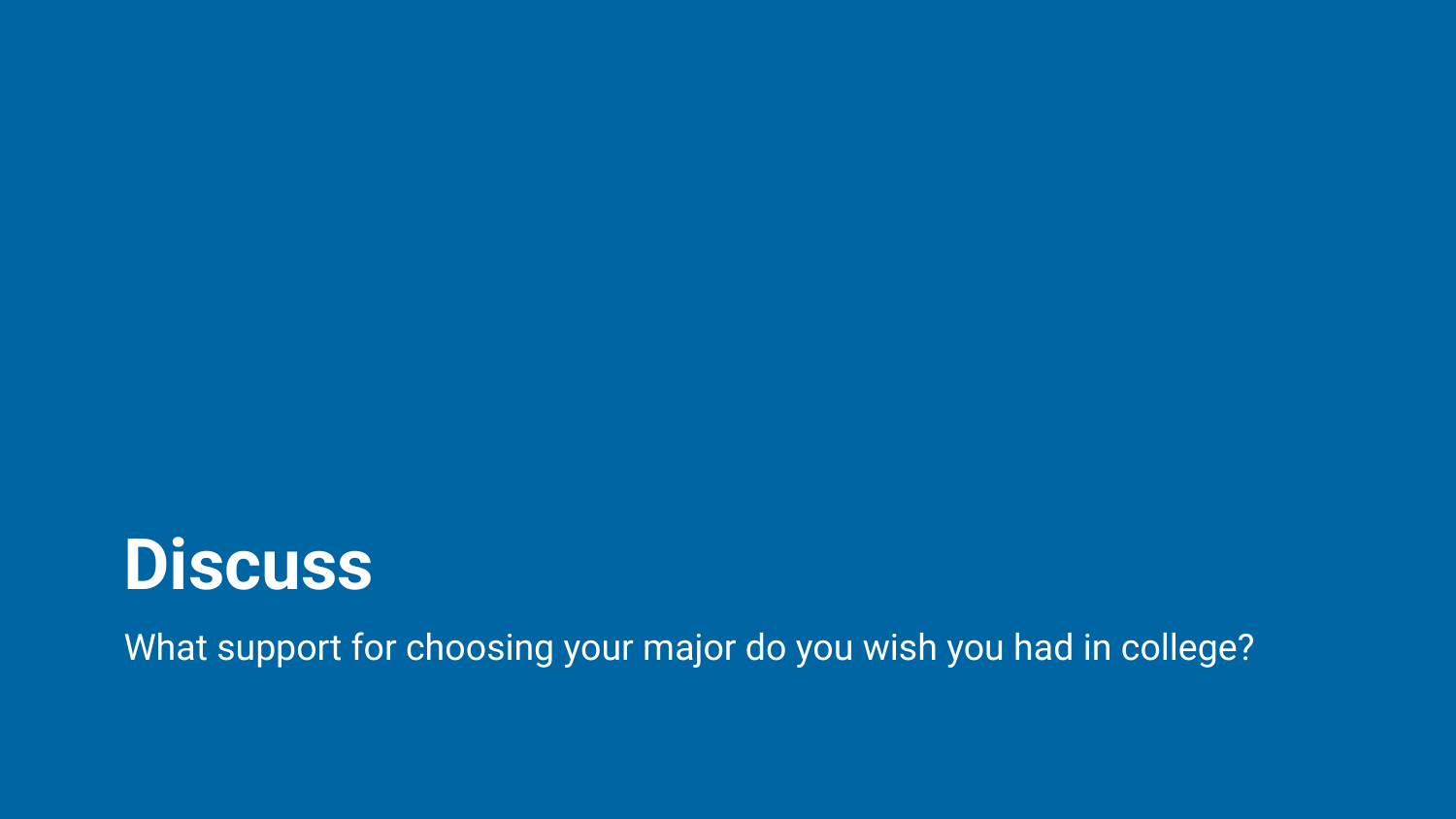

# Discuss
What support for choosing your major do you wish you had in college?